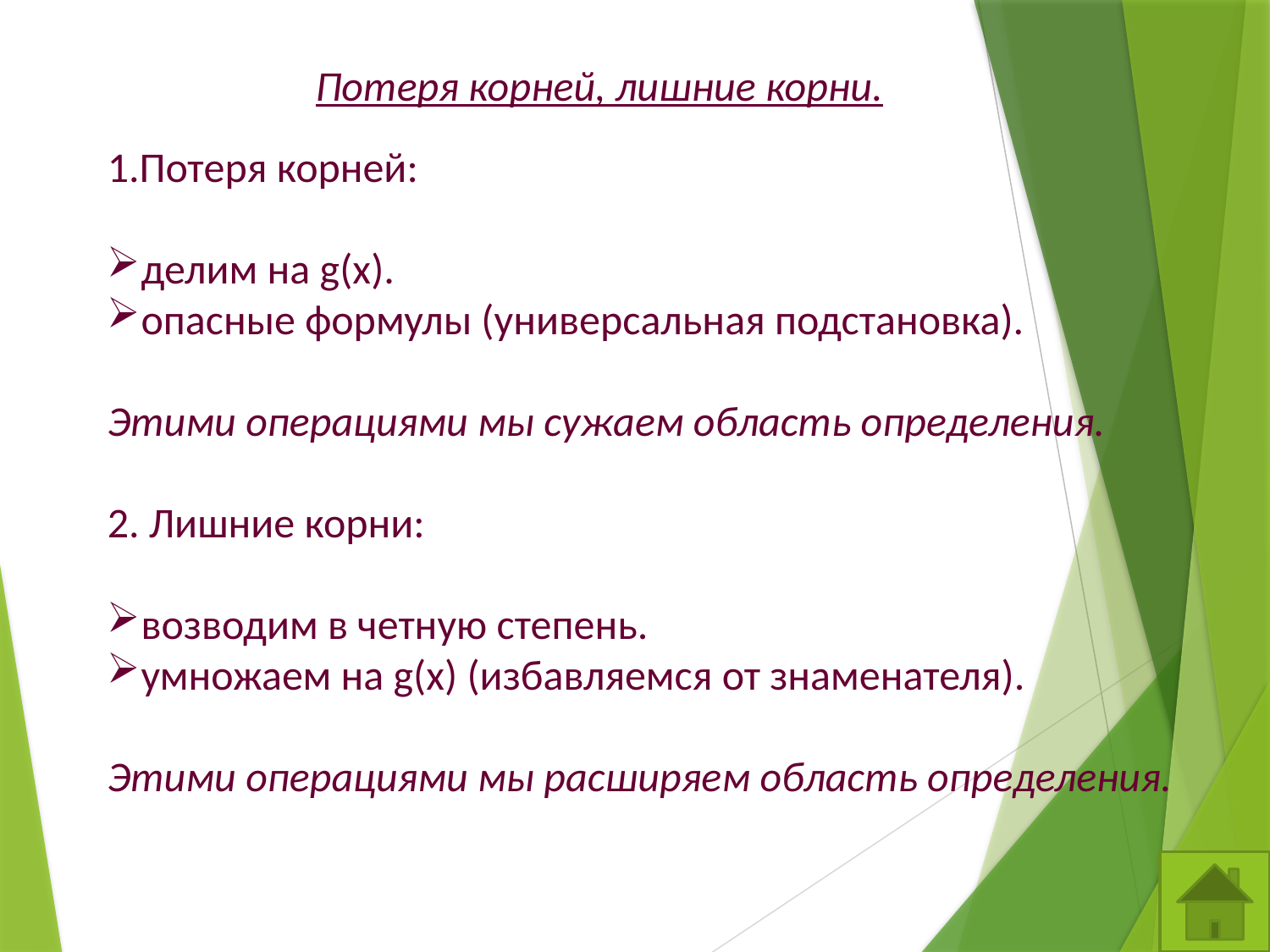

Потеря корней, лишние корни.
1.Потеря корней:

делим на g(х).
опасные формулы (универсальная подстановка).

Этими операциями мы сужаем область определения.

2. Лишние корни:

возводим в четную степень.
умножаем на g(х) (избавляемся от знаменателя).

Этими операциями мы расширяем область определения.